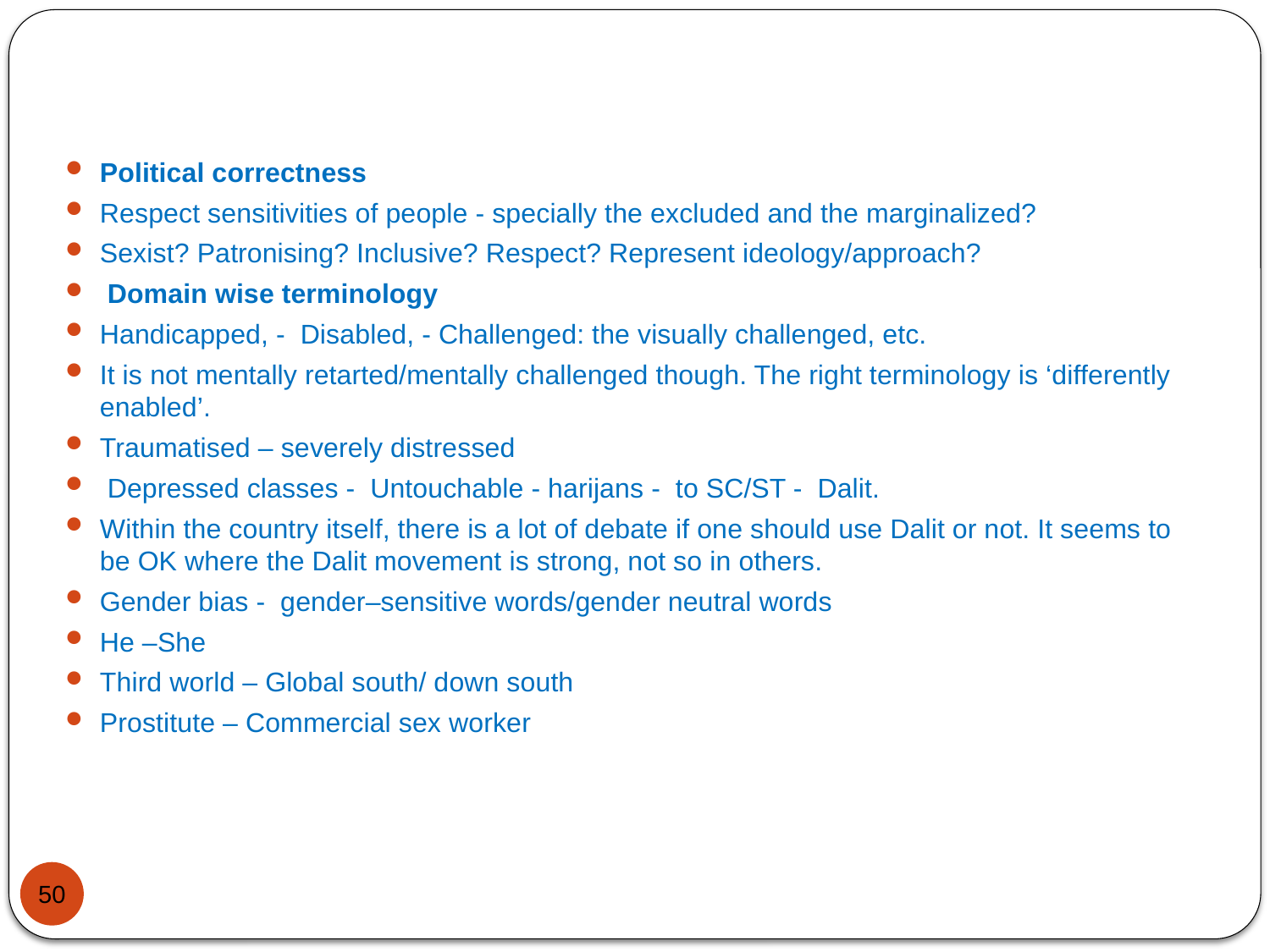

Political correctness
Respect sensitivities of people - specially the excluded and the marginalized?
Sexist? Patronising? Inclusive? Respect? Represent ideology/approach?
 Domain wise terminology
Handicapped, -  Disabled, - Challenged: the visually challenged, etc.
It is not mentally retarted/mentally challenged though. The right terminology is ‘differently enabled’.
Traumatised – severely distressed
 Depressed classes -  Untouchable - harijans -  to SC/ST -  Dalit.
Within the country itself, there is a lot of debate if one should use Dalit or not. It seems to be OK where the Dalit movement is strong, not so in others.
Gender bias -  gender–sensitive words/gender neutral words
He –She
Third world – Global south/ down south
Prostitute – Commercial sex worker

50